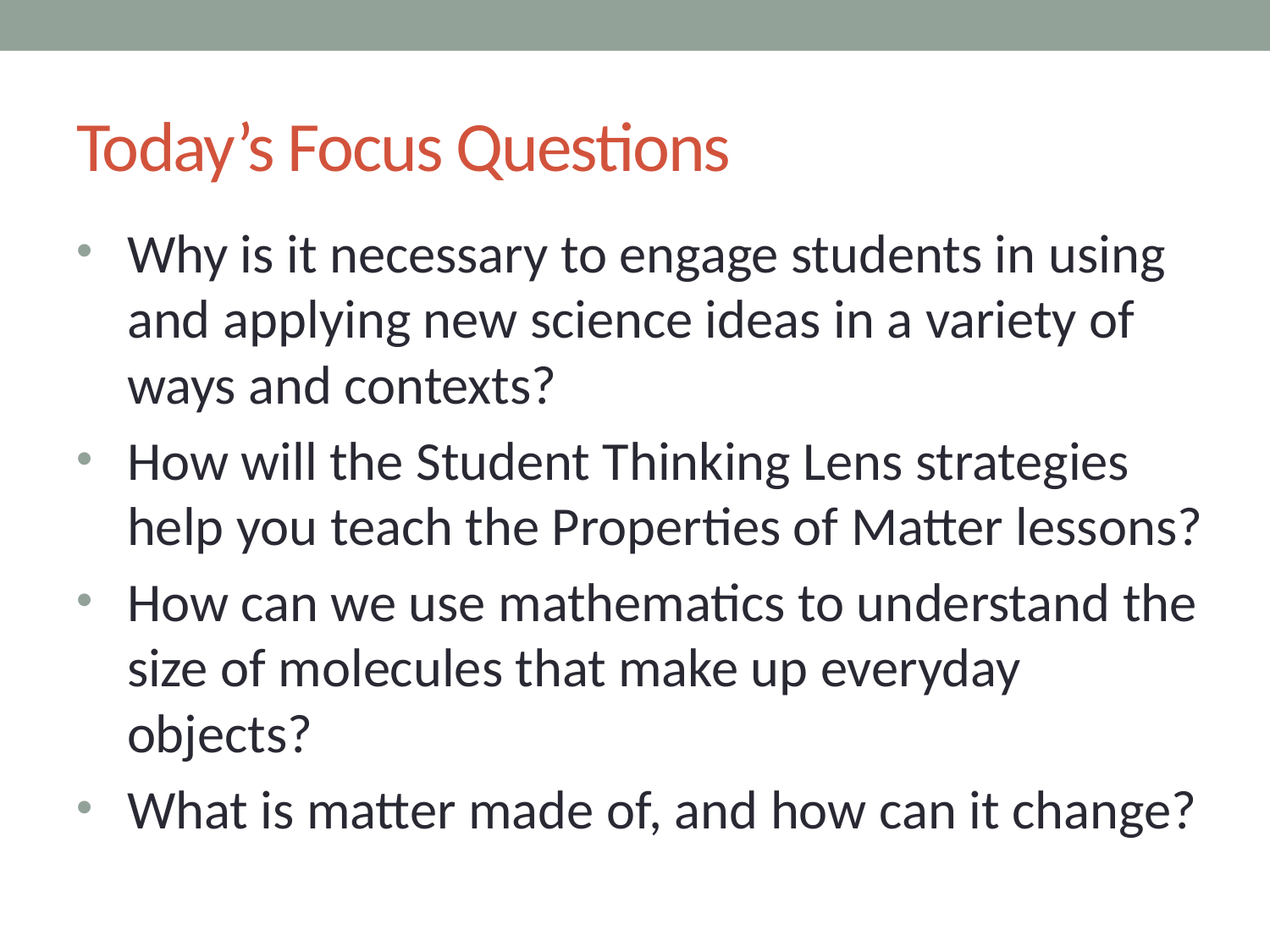

# Today’s Focus Questions
Why is it necessary to engage students in using and applying new science ideas in a variety of ways and contexts?
How will the Student Thinking Lens strategies help you teach the Properties of Matter lessons?
How can we use mathematics to understand the size of molecules that make up everyday objects?
What is matter made of, and how can it change?